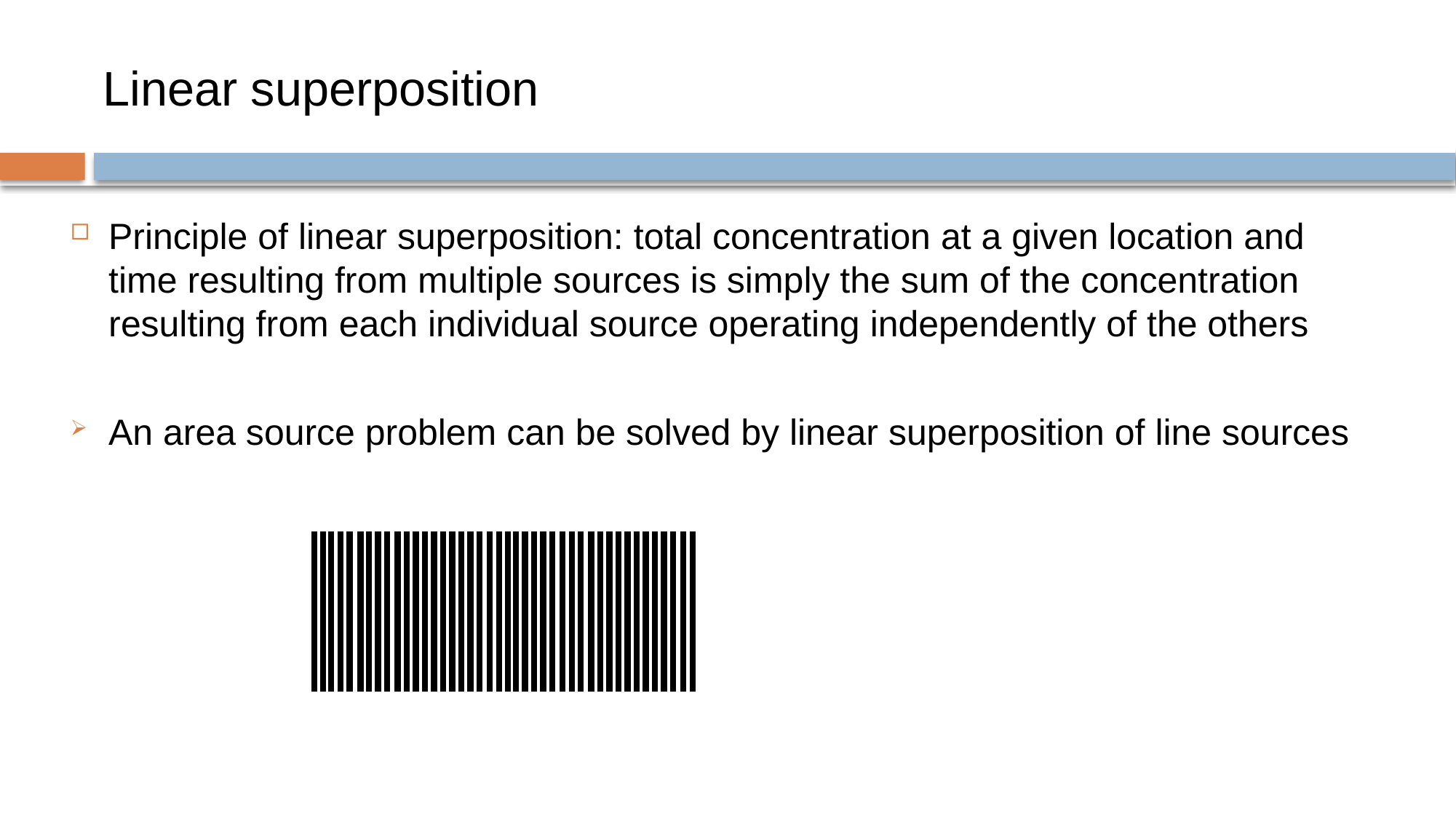

# Linear superposition
Principle of linear superposition: total concentration at a given location and time resulting from multiple sources is simply the sum of the concentration resulting from each individual source operating independently of the others

An area source problem can be solved by linear superposition of line sources